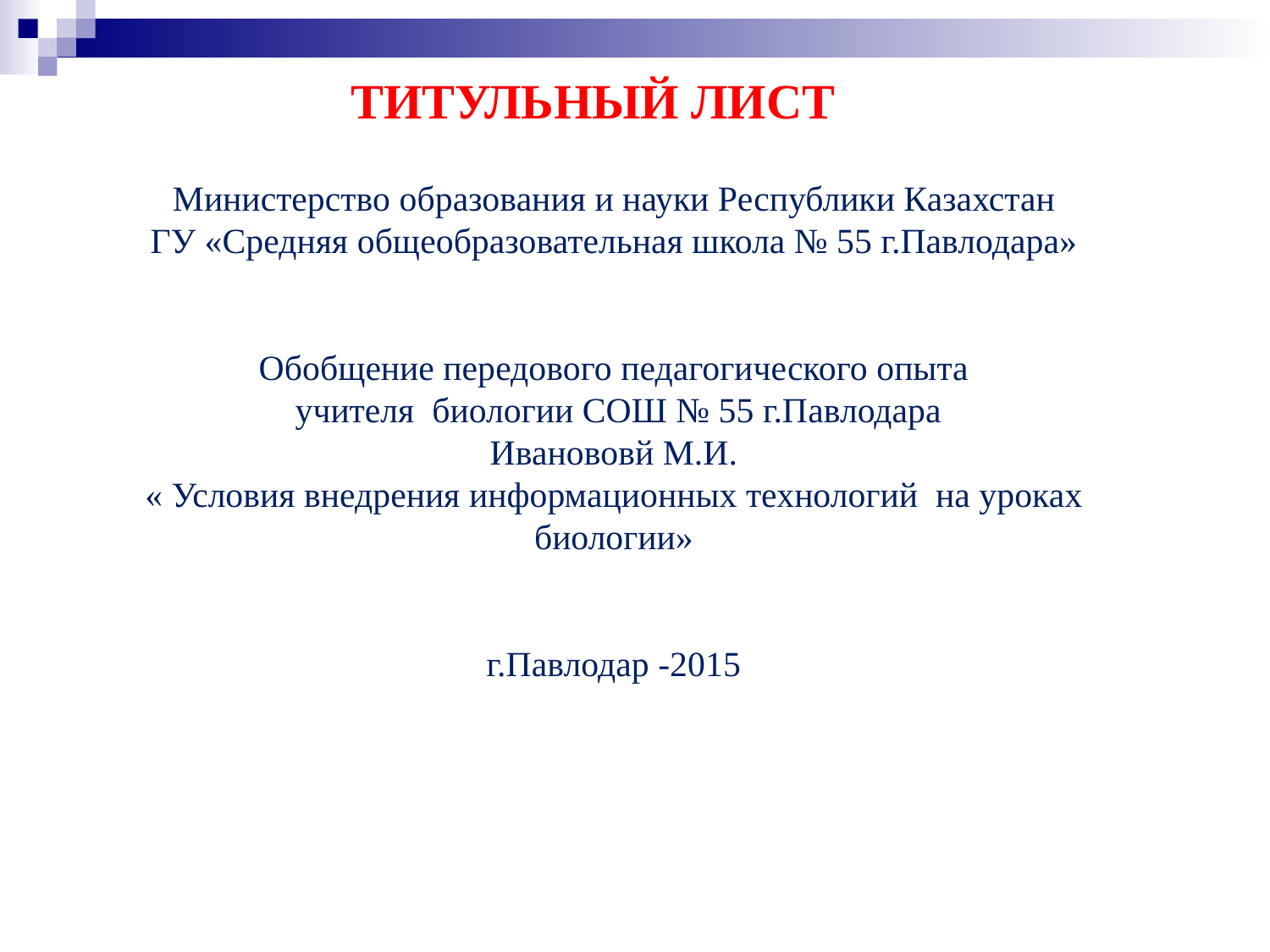

ТИТУЛЬНЫЙ ЛИСТ
Министерство образования и науки Республики Казахстан
ГУ «Средняя общеобразовательная школа № 55 г.Павлодара»

Обобщение передового педагогического опыта
 учителя  биологии СОШ № 55 г.Павлодара
Иванововй М.И.
« Условия внедрения информационных технологий  на уроках биологии»

г.Павлодар -2015